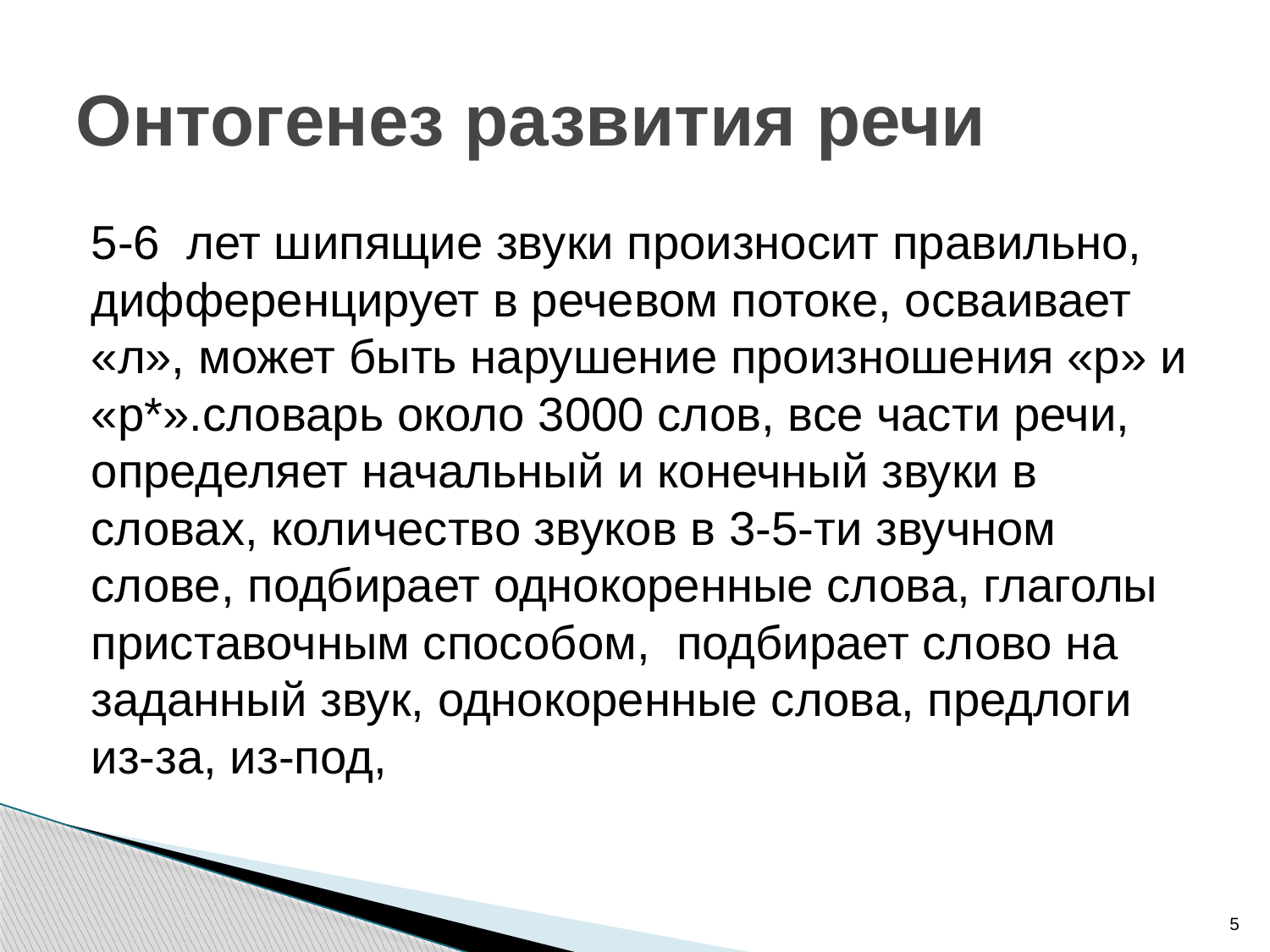

# Онтогенез развития речи
5-6  лет шипящие звуки произносит правильно, дифференцирует в речевом потоке, осваивает «л», может быть нарушение произношения «р» и «р*».словарь около 3000 слов, все части речи, определяет начальный и конечный звуки в словах, количество звуков в 3-5-ти звучном слове, подбирает однокоренные слова, глаголы приставочным способом,  подбирает слово на заданный звук, однокоренные слова, предлоги из-за, из-под,

5